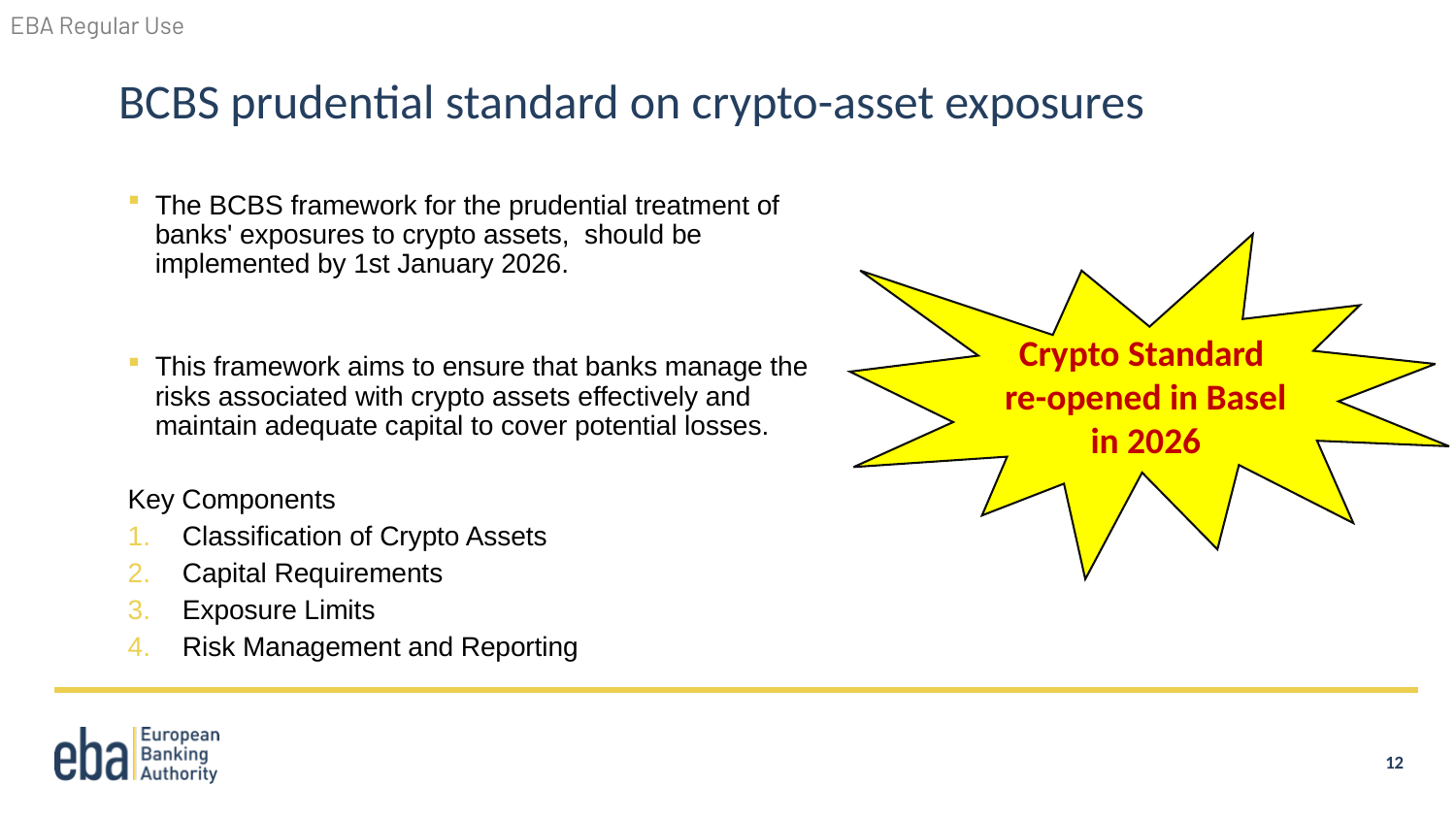

# BCBS prudential standard on crypto-asset exposures
The BCBS framework for the prudential treatment of banks' exposures to crypto assets,  should be implemented by 1st January 2026.

This framework aims to ensure that banks manage the risks associated with crypto assets effectively and maintain adequate capital to cover potential losses.

Key Components
Classification of Crypto Assets
Capital Requirements
Exposure Limits
Risk Management and Reporting

Crypto Standard
re-opened in Basel in 2026
12